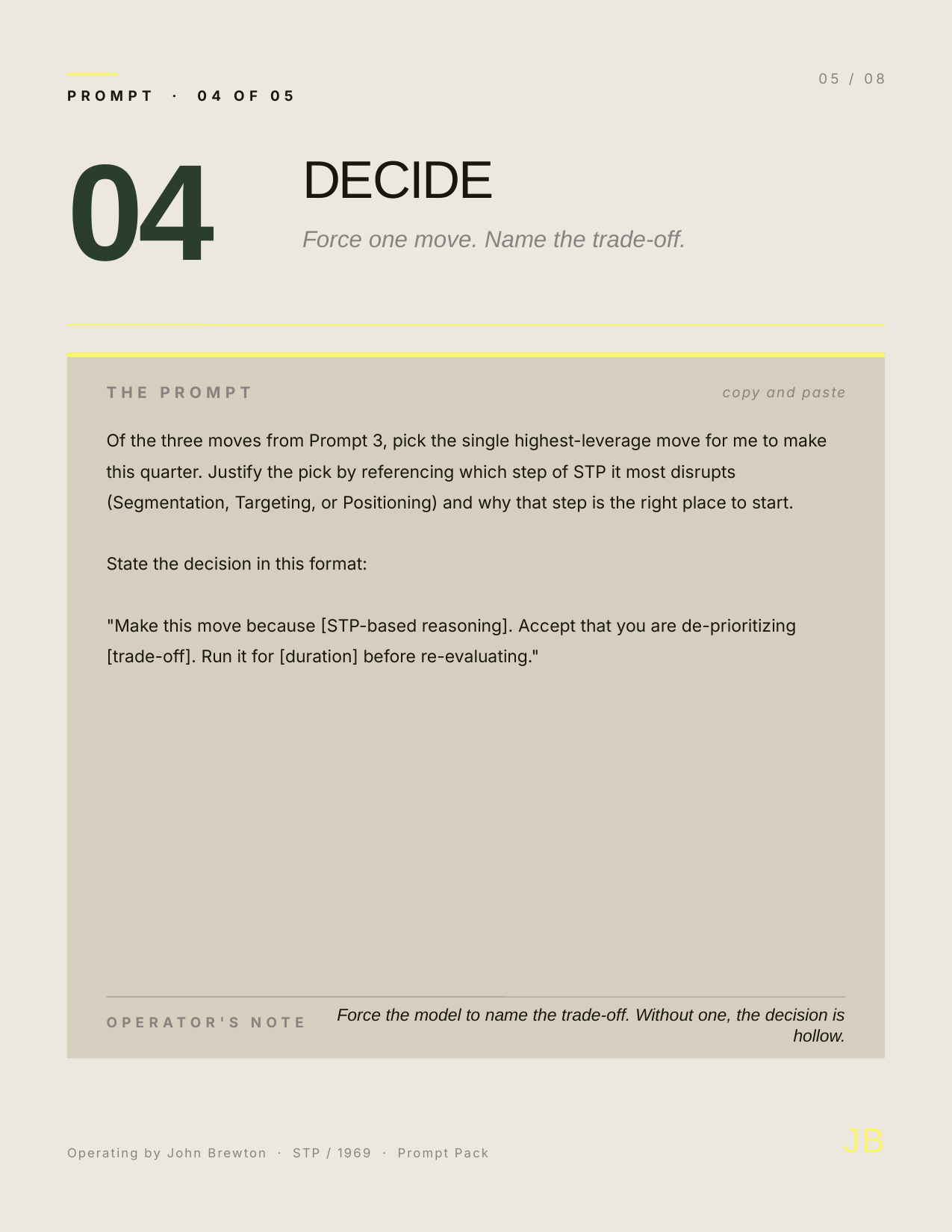

05 / 08

PROMPT  ·  04 OF 05
04
DECIDE
Force one move. Name the trade-off.

THE PROMPT
copy and paste
Of the three moves from Prompt 3, pick the single highest-leverage move for me to make this quarter. Justify the pick by referencing which step of STP it most disrupts (Segmentation, Targeting, or Positioning) and why that step is the right place to start.

State the decision in this format:

"Make this move because [STP-based reasoning]. Accept that you are de-prioritizing [trade-off]. Run it for [duration] before re-evaluating."

OPERATOR'S NOTE
Force the model to name the trade-off. Without one, the decision is hollow.
JB
Operating by John Brewton  ·  STP / 1969  ·  Prompt Pack